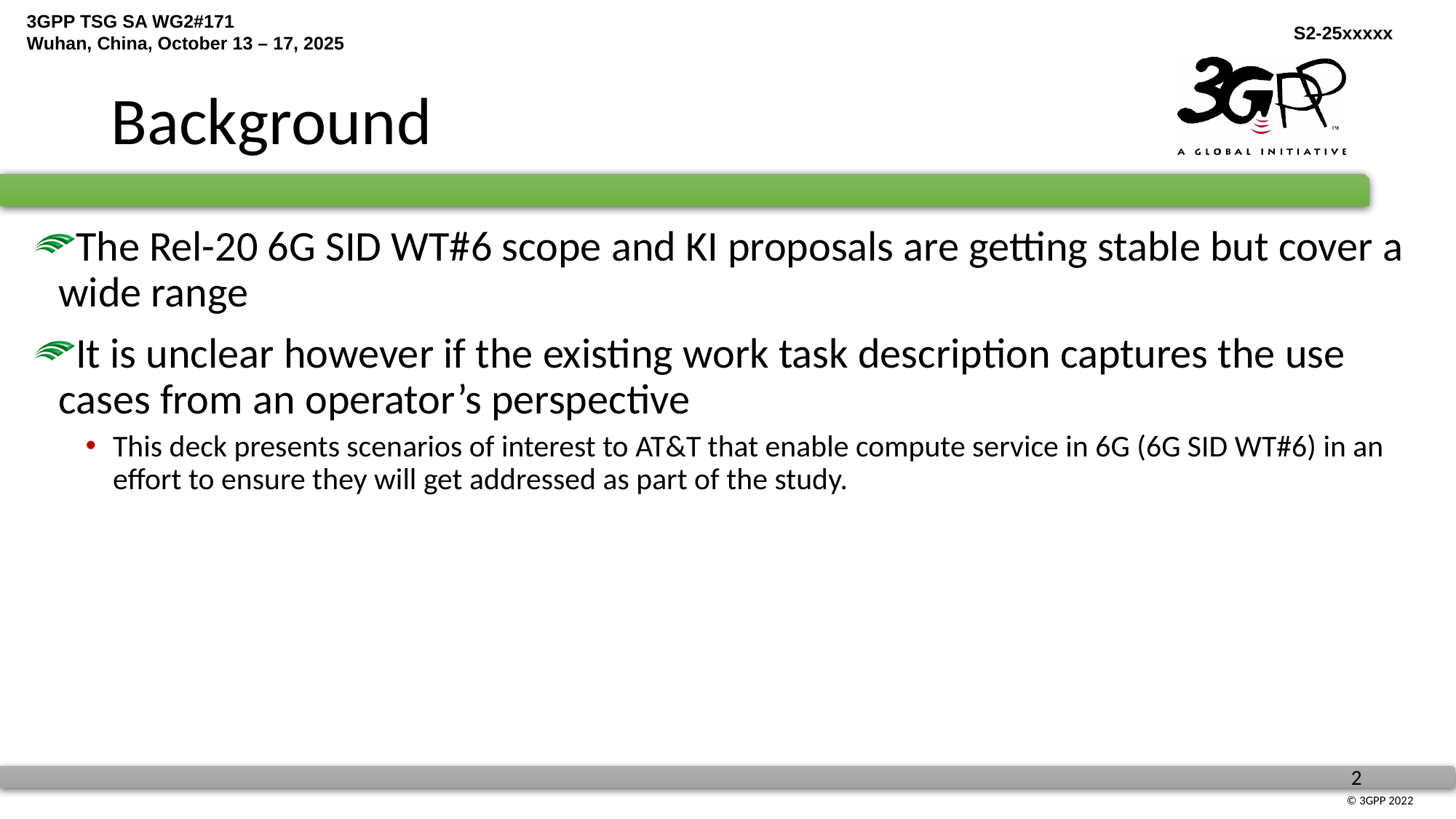

# Background
The Rel-20 6G SID WT#6 scope and KI proposals are getting stable but cover a wide range
It is unclear however if the existing work task description captures the use cases from an operator’s perspective
This deck presents scenarios of interest to AT&T that enable compute service in 6G (6G SID WT#6) in an effort to ensure they will get addressed as part of the study.